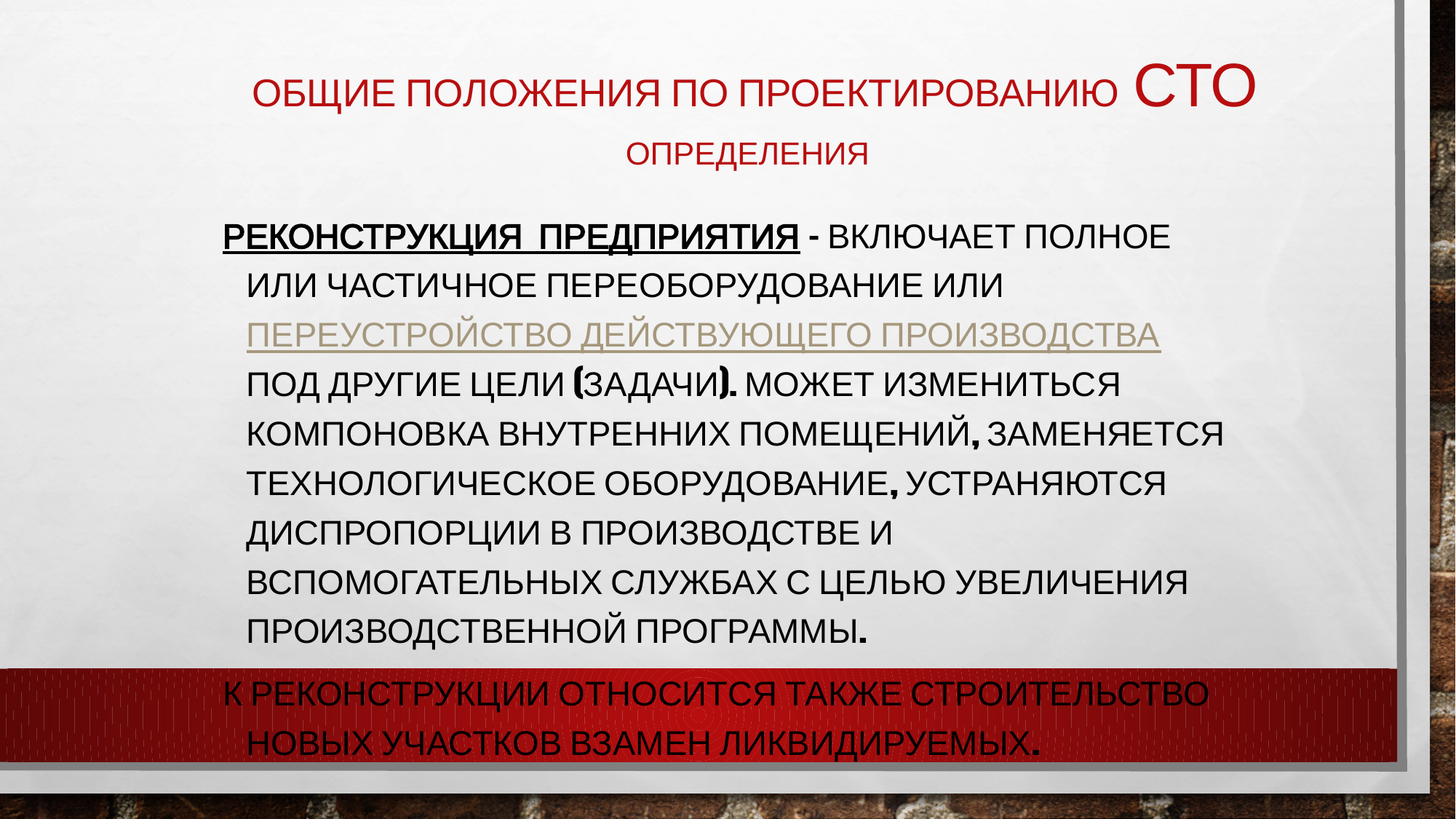

# ОБЩИЕ ПОЛОЖЕНИЯ ПО ПРОЕКТИРОВАНИЮ СТО Определения
Реконструкция  предприятия – включает полное или частичное переоборудование или переустройство действующего производства под другие цели (задачи). Может измениться компоновка внутренних помещений, заменяется технологическое оборудование, устраняются диспропорции в производстве и вспомогательных службах с целью увеличения производственной программы.
К реконструкции относится также строительство новых участков взамен ликвидируемых.